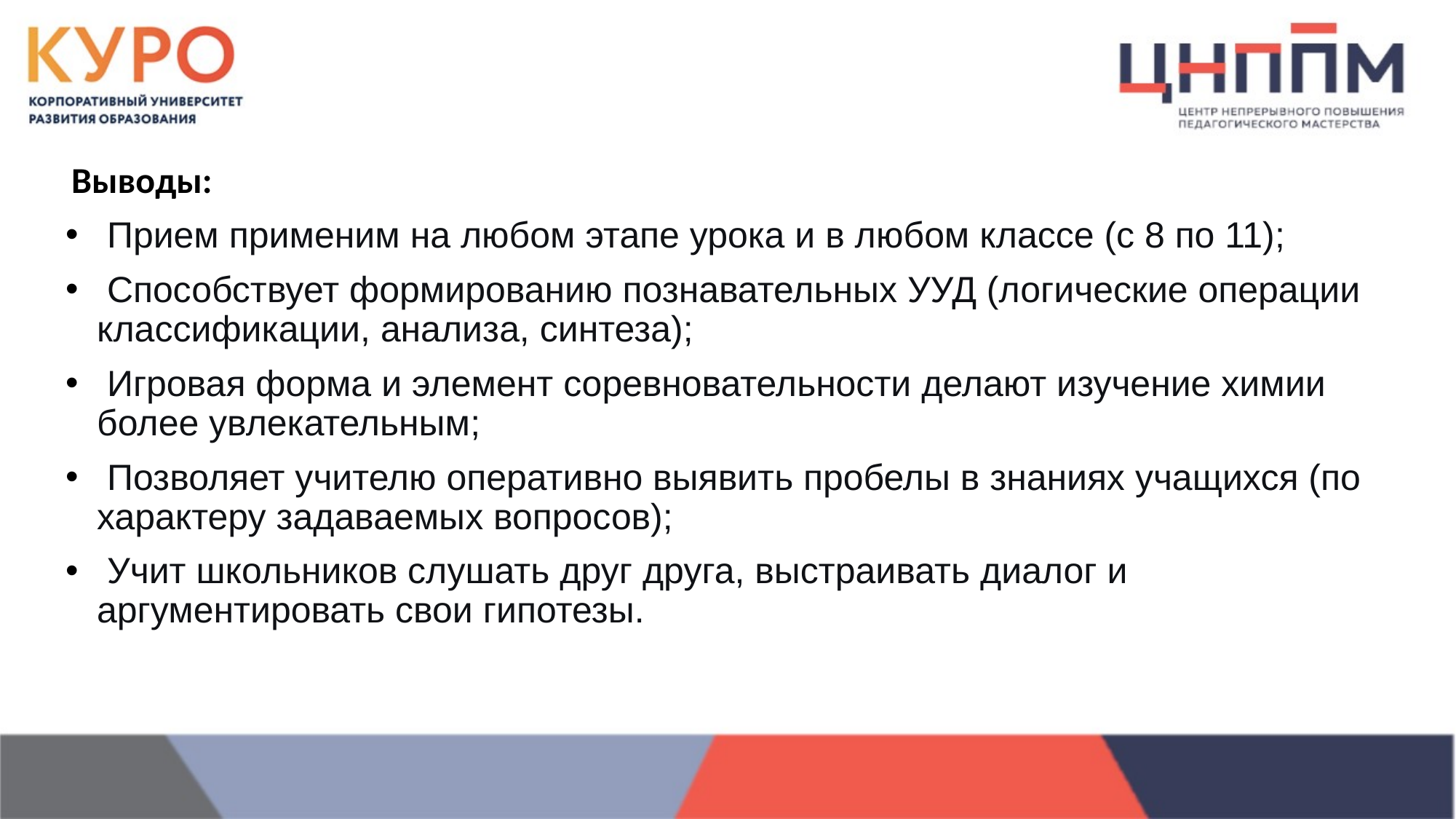

Выводы:
 Прием применим на любом этапе урока и в любом классе (с 8 по 11);
 Способствует формированию познавательных УУД (логические операции классификации, анализа, синтеза);
 Игровая форма и элемент соревновательности делают изучение химии более увлекательным;
 Позволяет учителю оперативно выявить пробелы в знаниях учащихся (по характеру задаваемых вопросов);
 Учит школьников слушать друг друга, выстраивать диалог и аргументировать свои гипотезы.